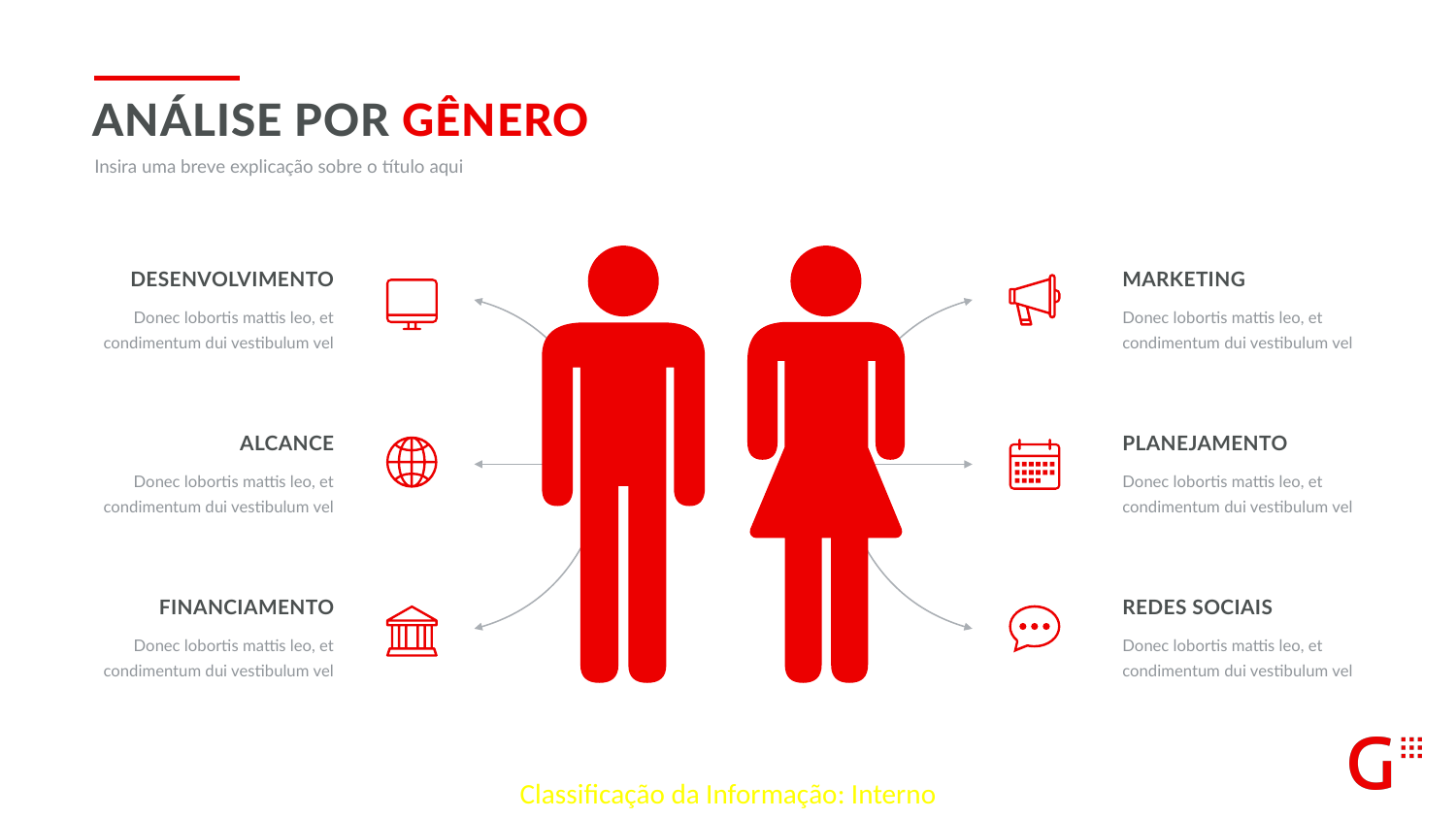

ANÁLISE POR GÊNERO
Insira uma breve explicação sobre o título aqui

desenvolvimento
Donec lobortis mattis leo, et condimentum dui vestibulum vel
Marketing
Donec lobortis mattis leo, et condimentum dui vestibulum vel

alcance
Donec lobortis mattis leo, et condimentum dui vestibulum vel
planejamento
Donec lobortis mattis leo, et condimentum dui vestibulum vel

financiamento
Donec lobortis mattis leo, et condimentum dui vestibulum vel
Redes sociais
Donec lobortis mattis leo, et condimentum dui vestibulum vel